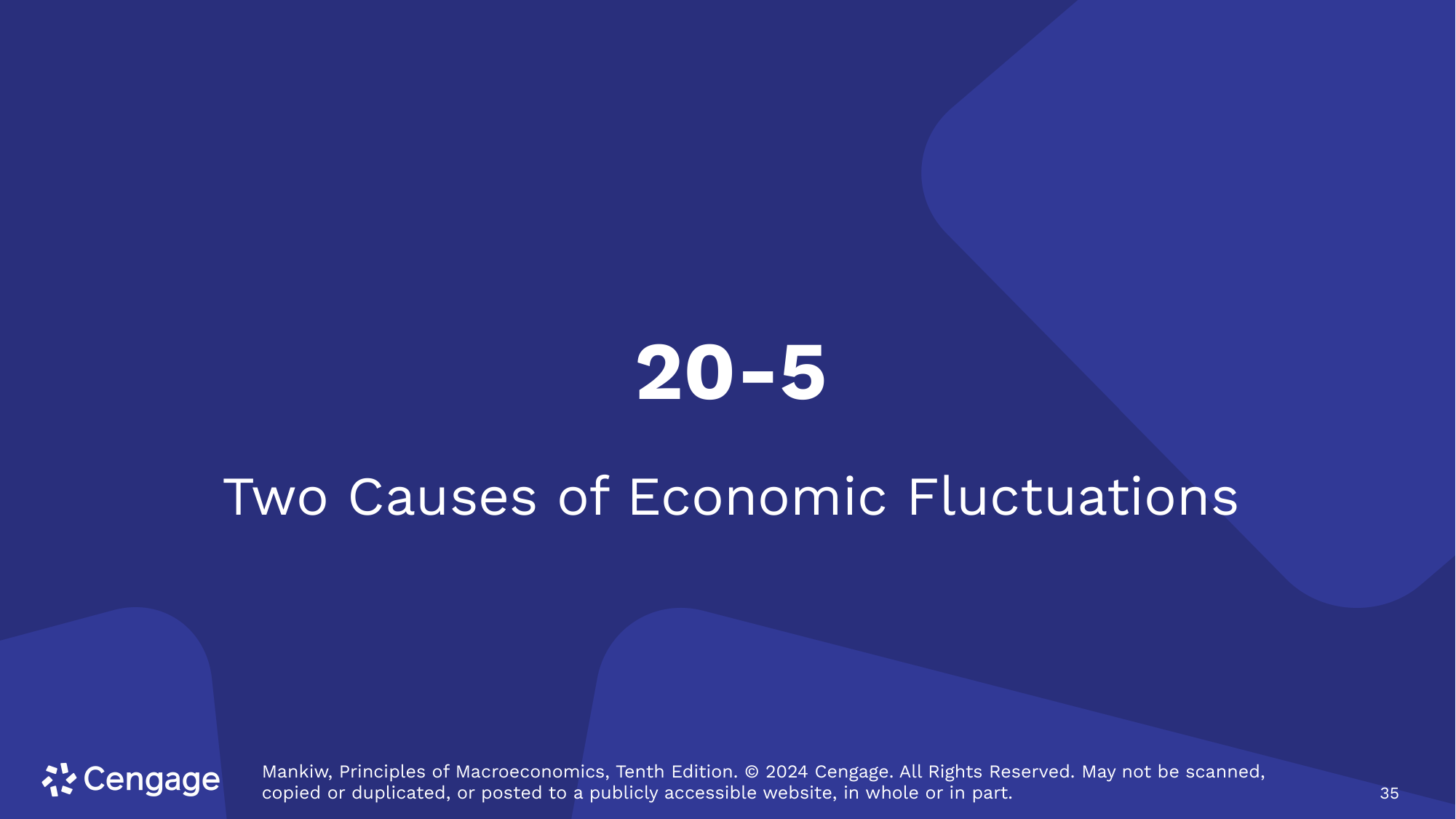

# 20-5
Two Causes of Economic Fluctuations